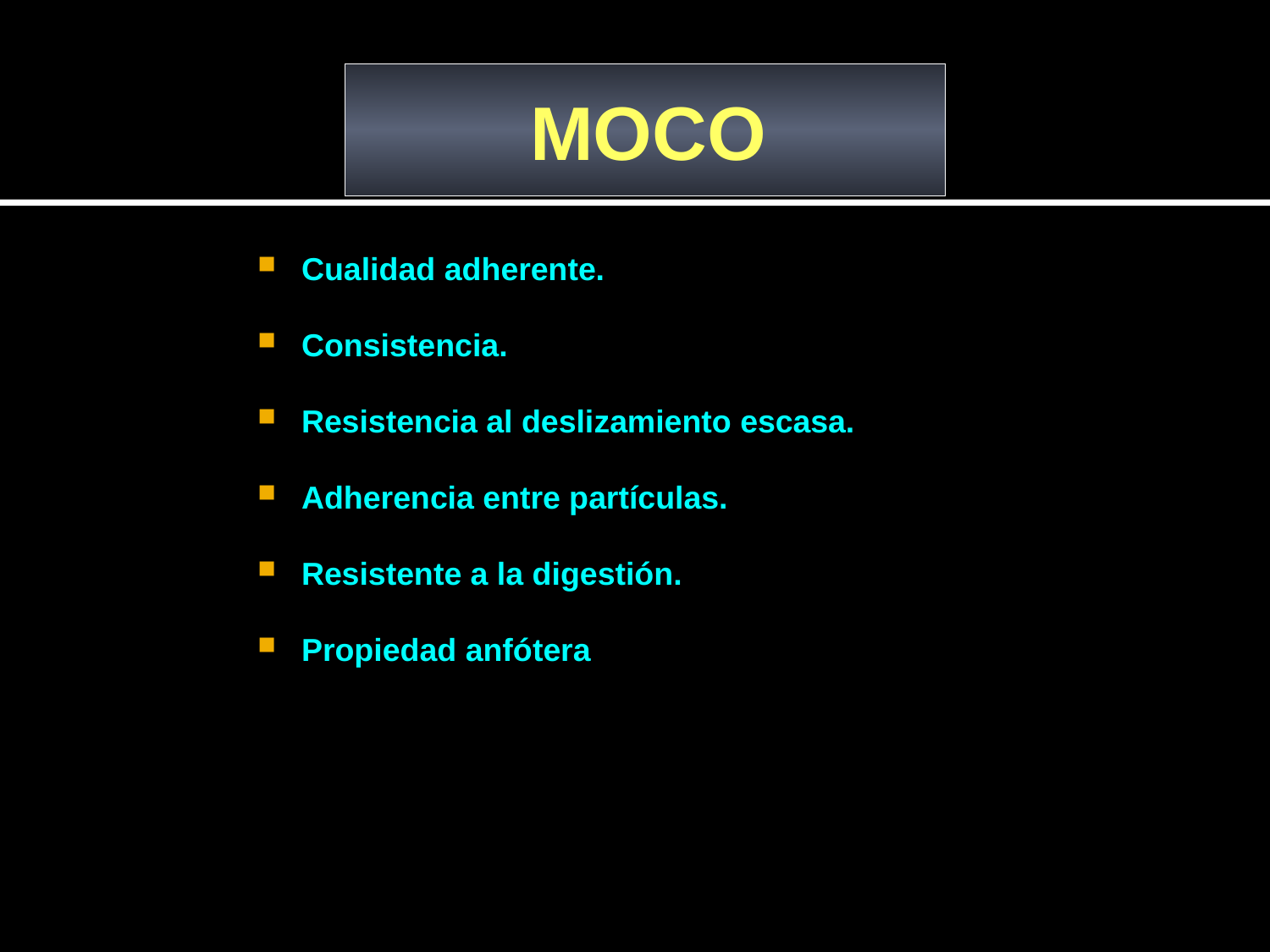

# MOCO
Cualidad adherente.

Consistencia.

Resistencia al deslizamiento escasa.

Adherencia entre partículas.

Resistente a la digestión.

Propiedad anfótera